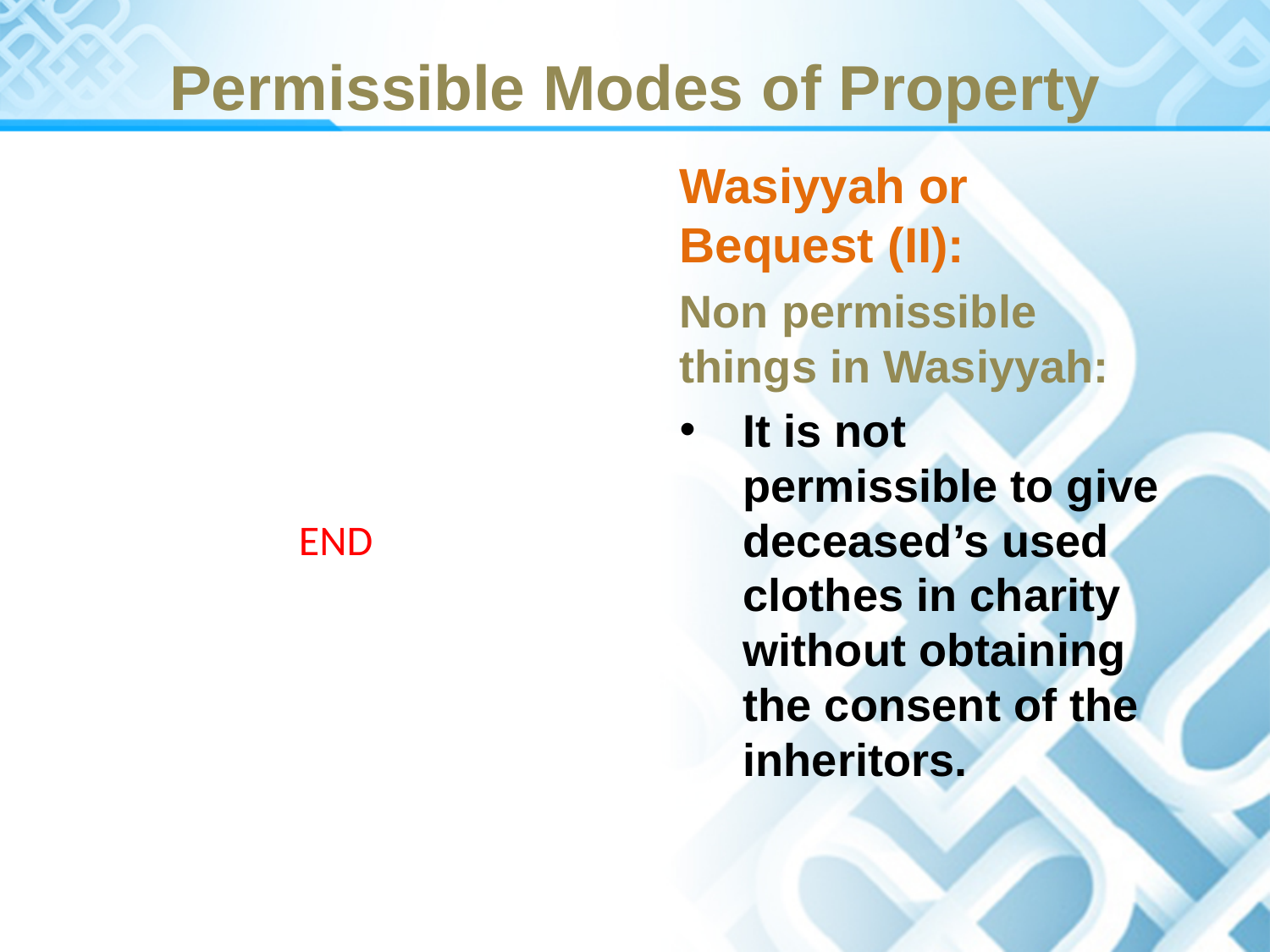

Permissible Modes of Property
Wasiyyah or Bequest (II):
Non permissible things in Wasiyyah:
It is not permissible to give deceased’s used clothes in charity without obtaining the consent of the inheritors.

END